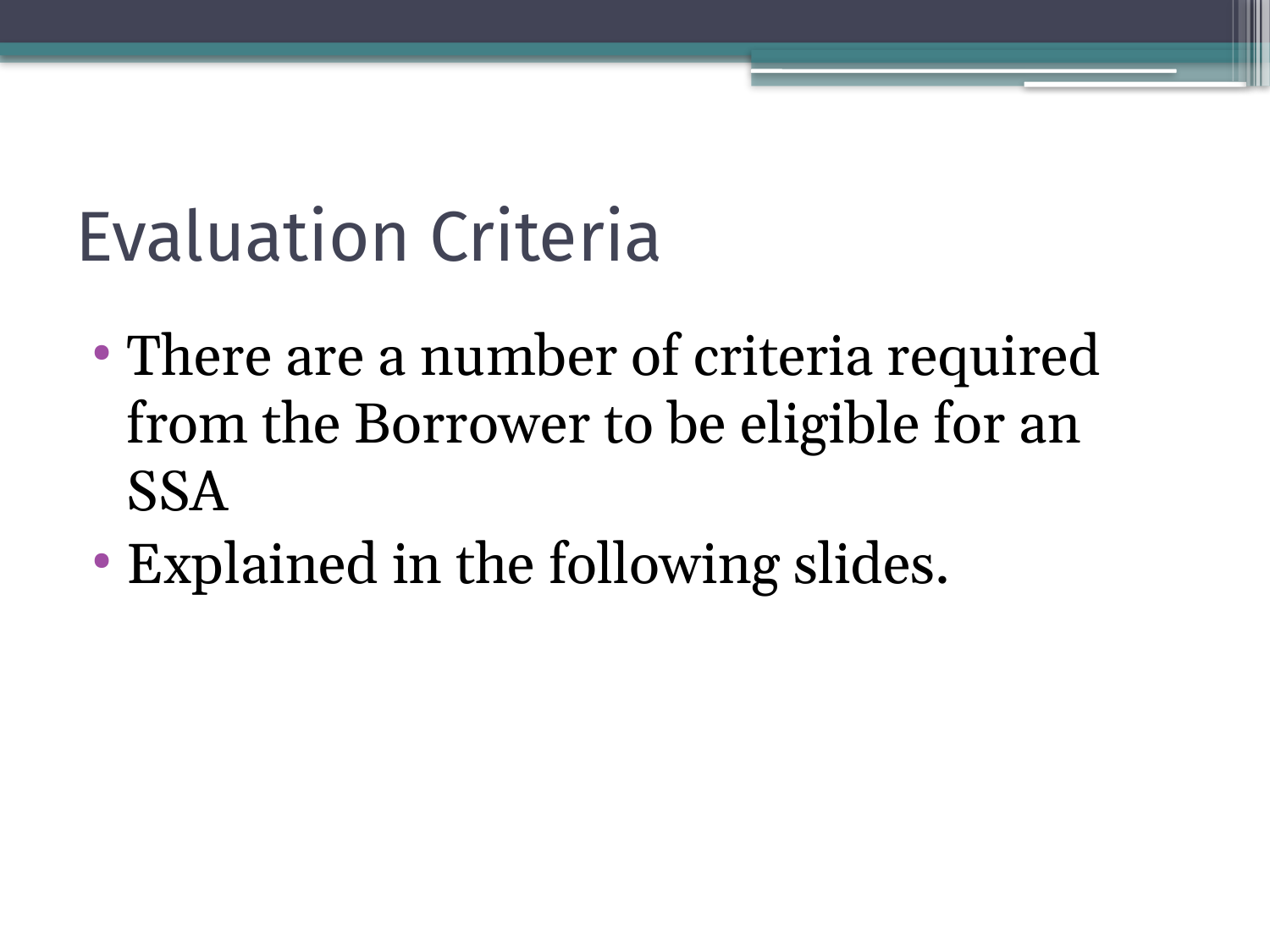

# Evaluation Criteria
There are a number of criteria required from the Borrower to be eligible for an SSA
Explained in the following slides.